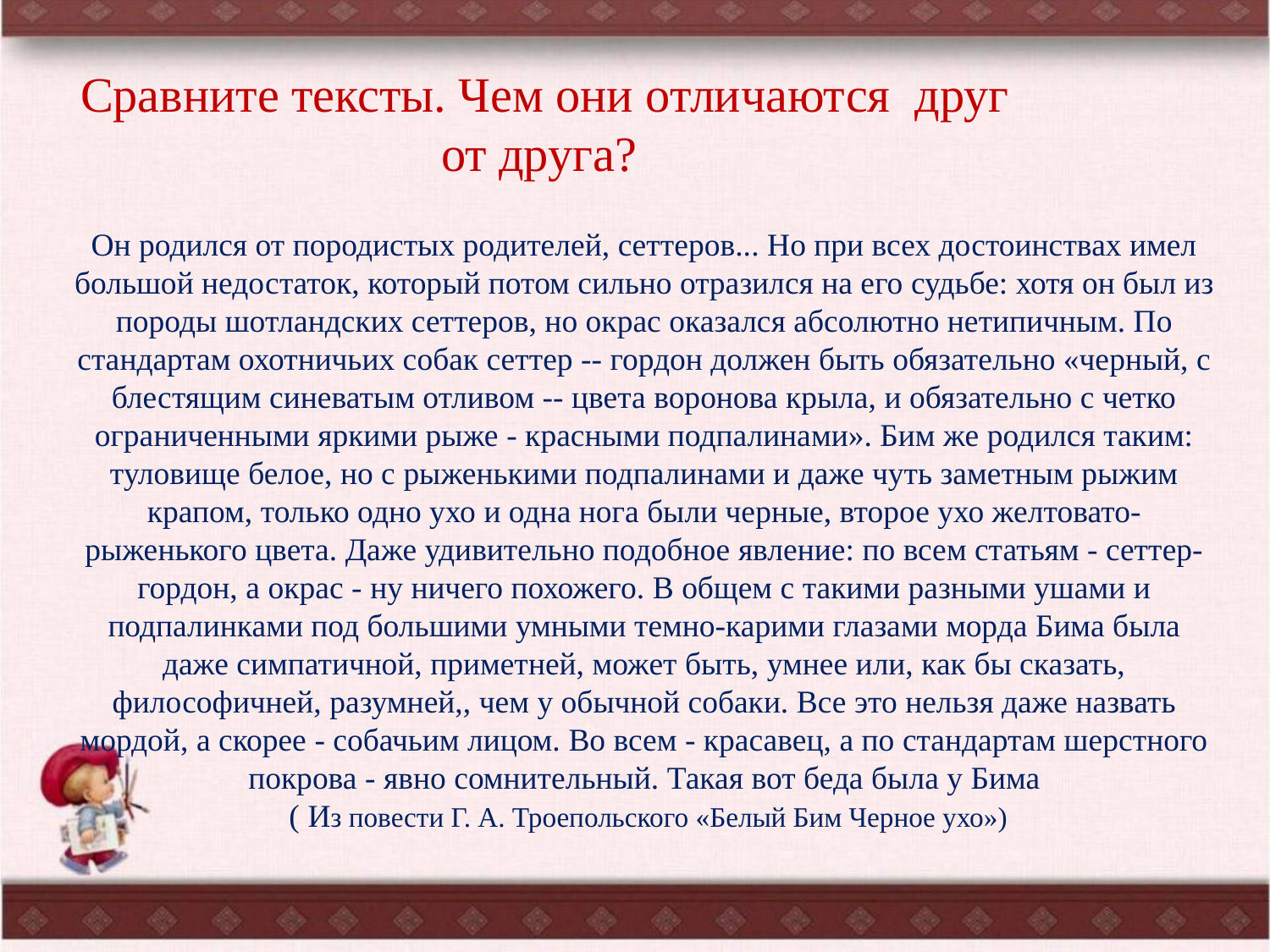

Сравните тексты. Чем они отличаются  друг от друга?
Он родился от породистых родителей, сеттеров... Но при всех достоинствах имел большой недостаток, который потом сильно отразился на его судьбе: хотя он был из породы шотландских сеттеров, но окрас оказался абсолютно нетипичным. По стандартам охотничьих собак сеттер -- гордон должен быть обязательно «черный, с блестящим синеватым отливом -- цвета воронова крыла, и обязательно с четко ограниченными яркими рыже - красными подпалинами». Бим же родился таким: туловище белое, но с рыженькими подпалинами и даже чуть заметным рыжим крапом, только одно ухо и одна нога были черные, второе ухо желтовато-рыженького цвета. Даже удивительно подобное явление: по всем статьям - сеттер-гордон, а окрас - ну ничего похожего. В общем с такими разными ушами и подпалинками под большими умными темно-карими глазами морда Бима была даже симпатичной, приметней, может быть, умнее или, как бы сказать, философичней, разумней,, чем у обычной собаки. Все это нельзя даже назвать мордой, а скорее - собачьим лицом. Во всем - красавец, а по стандартам шерстного покрова - явно сомнительный. Такая вот беда была у Бима
 ( Из повести Г. А. Троепольского «Белый Бим Черное ухо»)